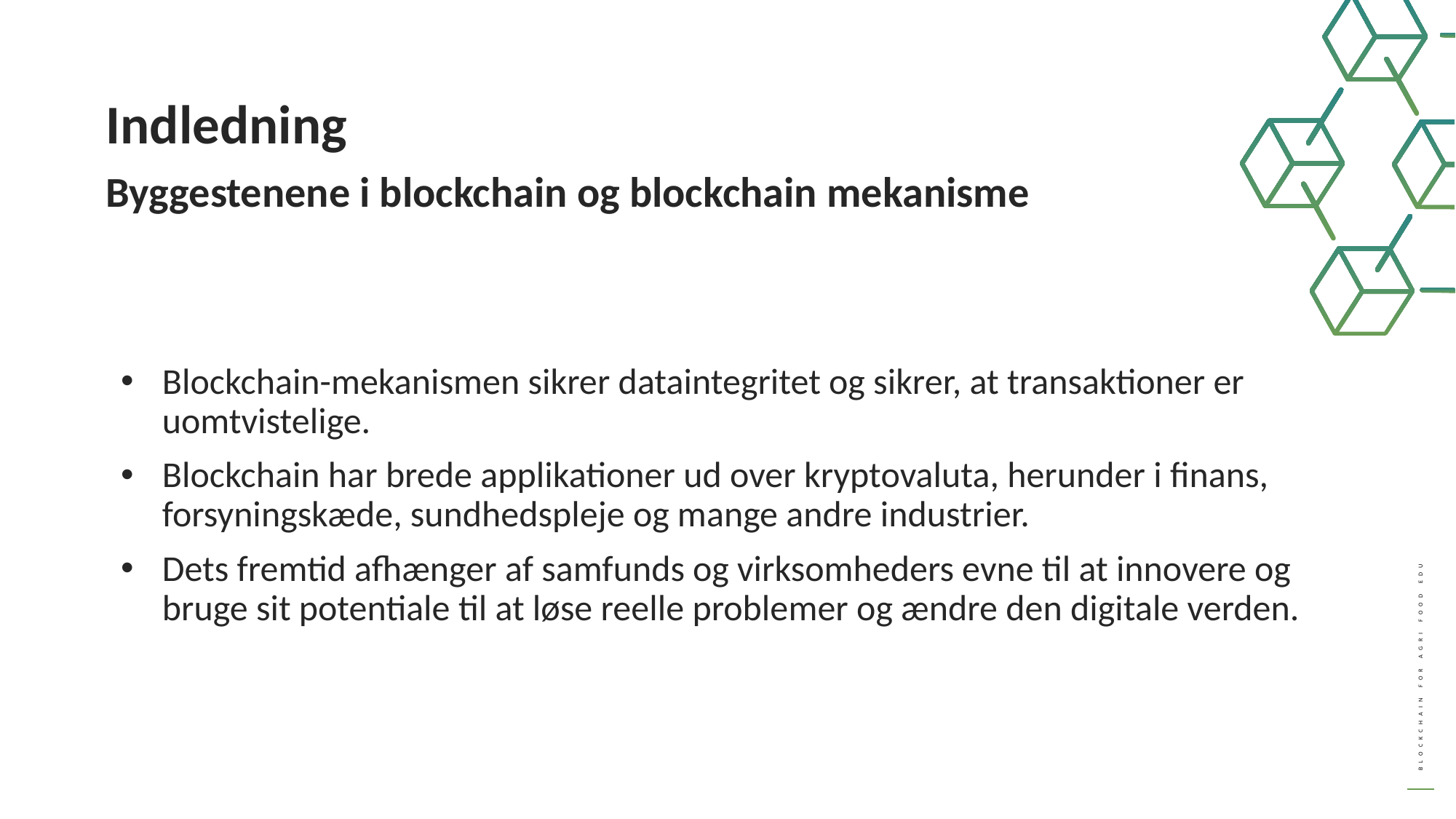

Indledning
Byggestenene i blockchain og blockchain mekanisme
Blockchain-mekanismen sikrer dataintegritet og sikrer, at transaktioner er uomtvistelige.
Blockchain har brede applikationer ud over kryptovaluta, herunder i finans, forsyningskæde, sundhedspleje og mange andre industrier.
Dets fremtid afhænger af samfunds og virksomheders evne til at innovere og bruge sit potentiale til at løse reelle problemer og ændre den digitale verden.